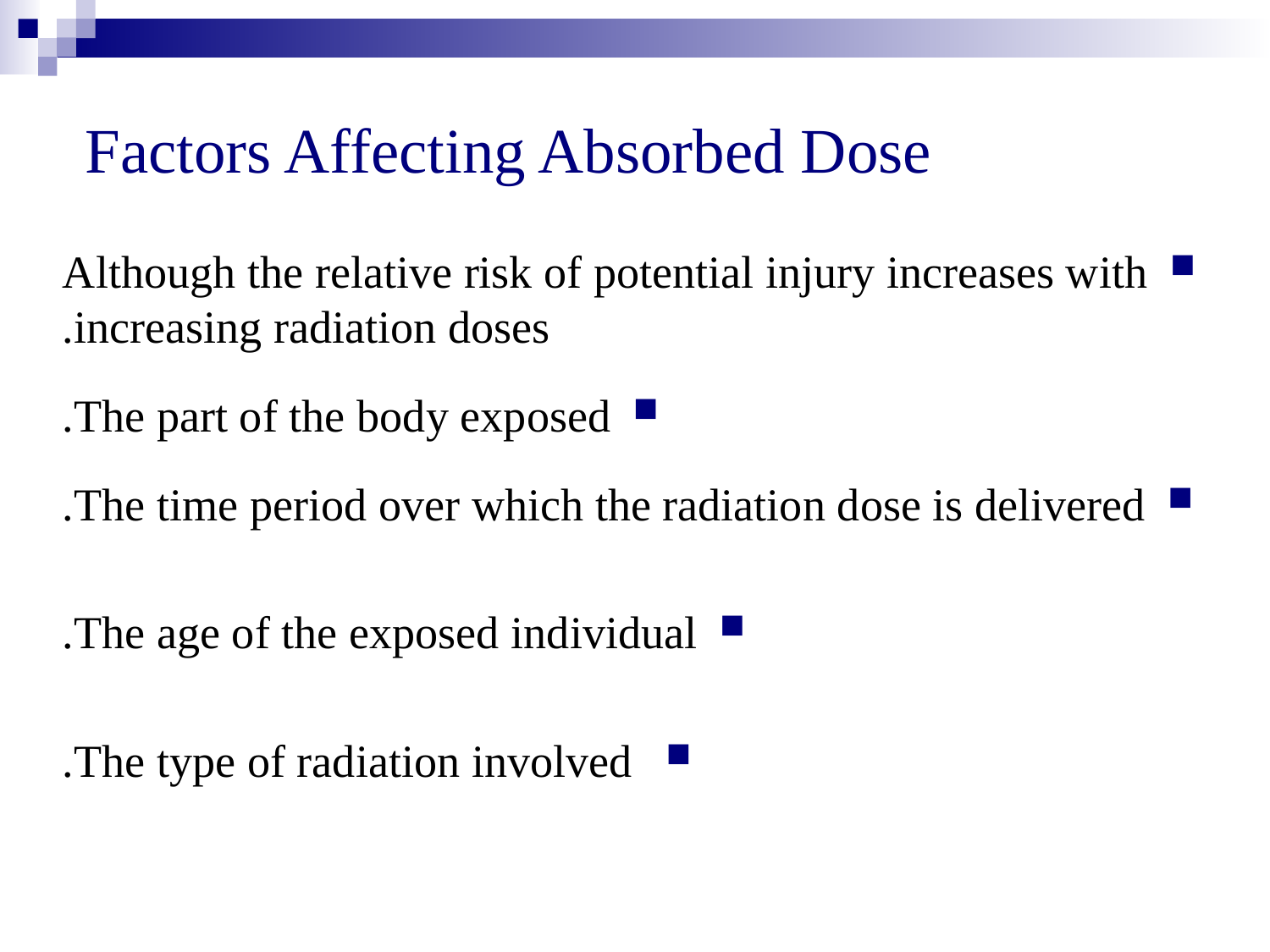

Factors Affecting Absorbed Dose
Although the relative risk of potential injury increases with increasing radiation doses.

The part of the body exposed.

The time period over which the radiation dose is delivered.

The age of the exposed individual.

 The type of radiation involved.